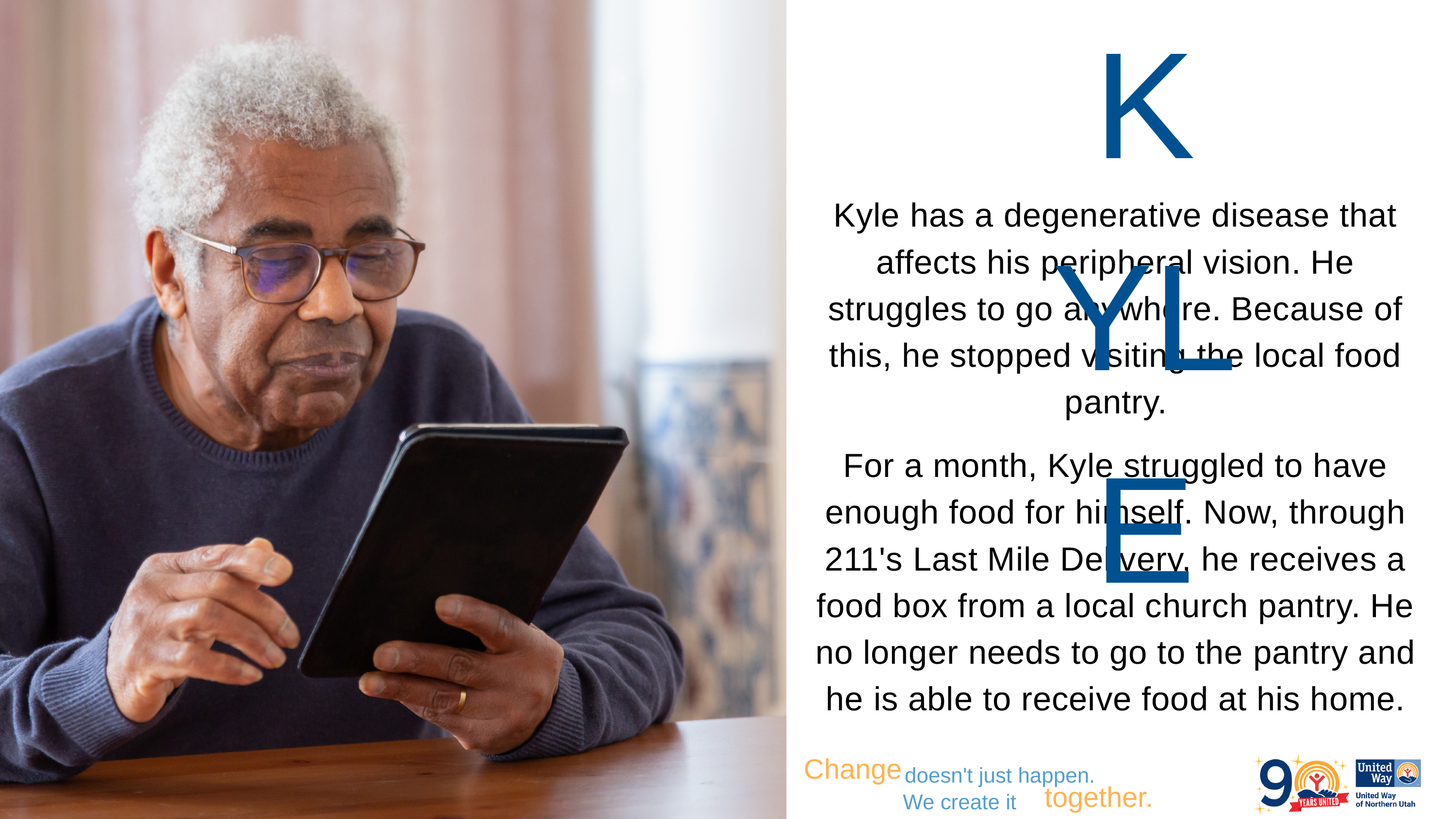

KYLE
Kyle has a degenerative disease that affects his peripheral vision. He struggles to go anywhere. Because of this, he stopped visiting the local food pantry.

For a month, Kyle struggled to have enough food for himself. Now, through 211's Last Mile Delivery, he receives a food box from a local church pantry. He no longer needs to go to the pantry and he is able to receive food at his home.

Change
                               together.
doesn't just happen.
We create it